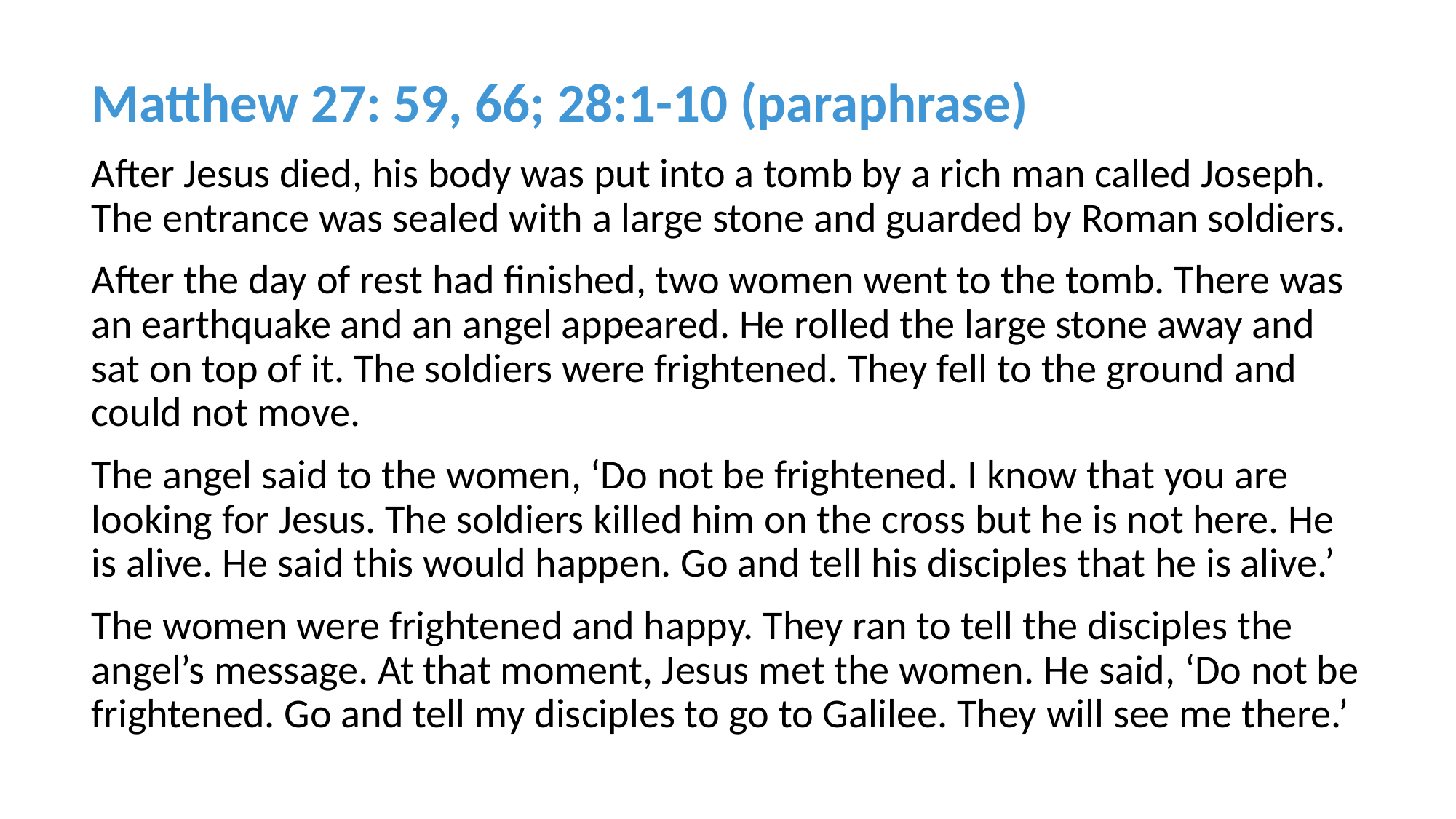

Matthew 27: 59, 66; 28:1-10 (paraphrase)
After Jesus died, his body was put into a tomb by a rich man called Joseph. The entrance was sealed with a large stone and guarded by Roman soldiers.
After the day of rest had finished, two women went to the tomb. There was an earthquake and an angel appeared. He rolled the large stone away and sat on top of it. The soldiers were frightened. They fell to the ground and could not move.
The angel said to the women, ‘Do not be frightened. I know that you are looking for Jesus. The soldiers killed him on the cross but he is not here. He is alive. He said this would happen. Go and tell his disciples that he is alive.’
The women were frightened and happy. They ran to tell the disciples the angel’s message. At that moment, Jesus met the women. He said, ‘Do not be frightened. Go and tell my disciples to go to Galilee. They will see me there.’